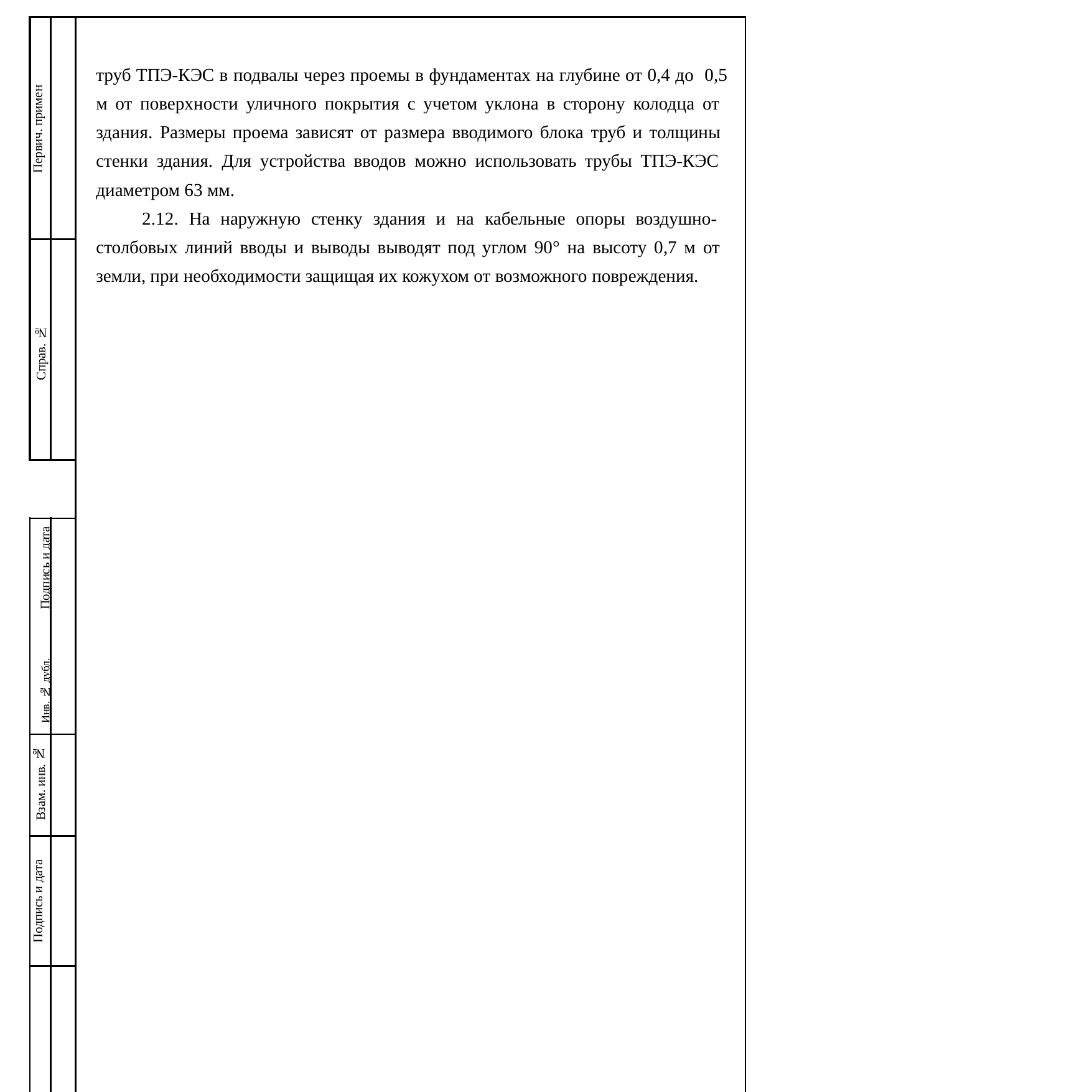

| Первич. примен |  | труб ТПЭ-КЭС в подвалы через проемы в фундаментах на глубине от 0,4 до 0,5 м от поверхности уличного покрытия с учетом уклона в сторону колодца от здания. Размеры проема зависят от размера вводимого блока труб и толщины стенки здания. Для устройства вводов можно использовать трубы ТПЭ-КЭС диаметром 63 мм. 2.12. На наружную стенку здания и на кабельные опоры воздушно- столбовых линий вводы и выводы выводят под углом 90° на высоту 0,7 м от земли, при необходимости защищая их кожухом от возможного повреждения. |  |  |  |  |  |  |
| --- | --- | --- | --- | --- | --- | --- | --- | --- |
| Справ. № |  |  |  |  |  |  |  |  |
|  |  |  |  |  |  |  |  |  |
| Инв. № дубл. Подпись и дата |  |  |  |  |  |  |  |  |
| Взам. инв. № |  |  |  |  |  |  |  |  |
| Подпись и дата |  |  |  |  |  |  |  |  |
| Инв. № подл |  |  |  |  |  |  |  |  |
|  |  |  |  |  |  |  | ТПЭ-КЭС. Техническая информация для проектирования | лист |
|  |  |  |  |  |  |  |  |  |
|  |  |  |  |  |  |  |  | 10 |
|  |  | Изм | Лист | № документа | Подпись | Дата |  |  |